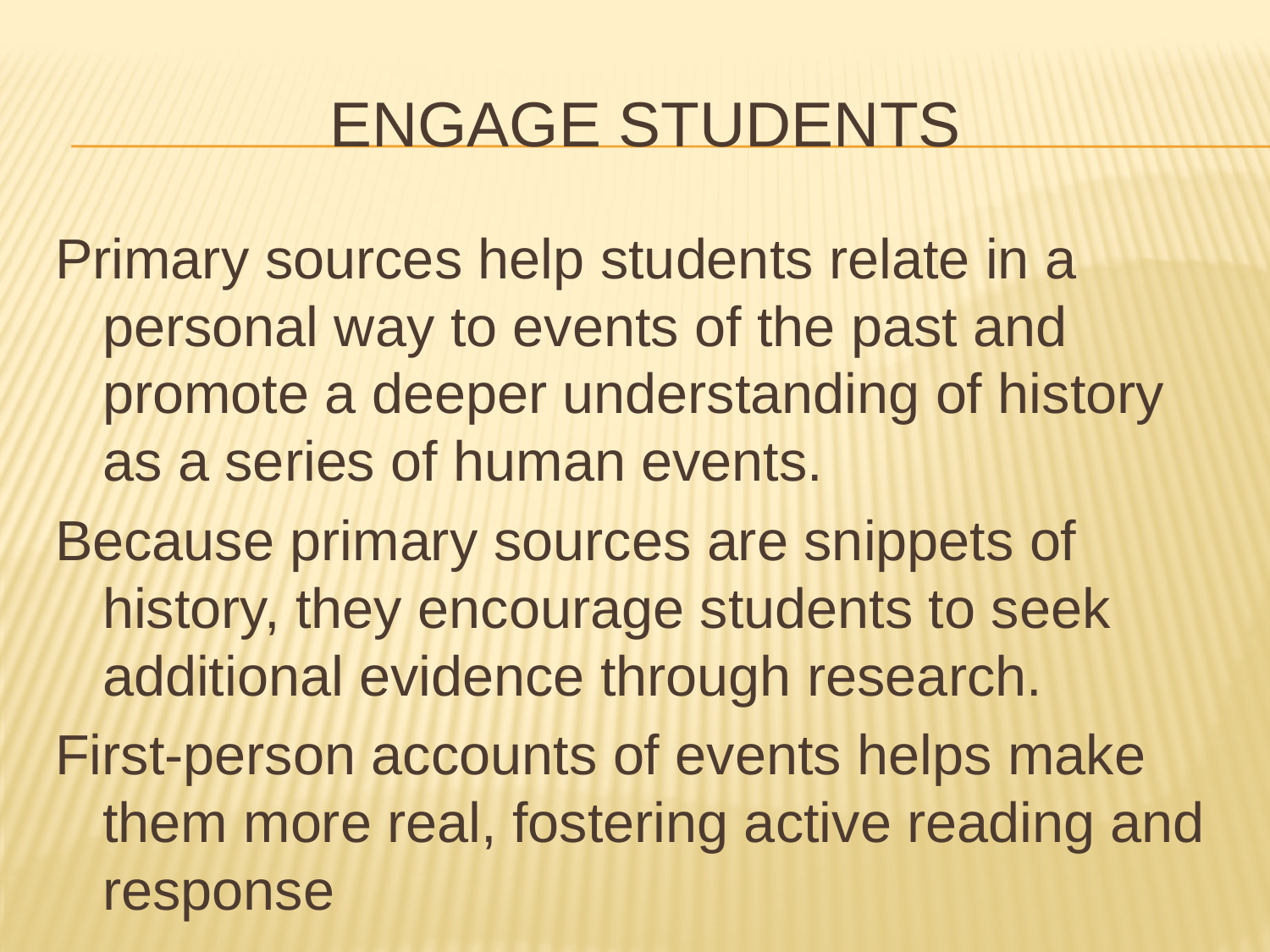

# Engage students
Primary sources help students relate in a personal way to events of the past and promote a deeper understanding of history as a series of human events.
Because primary sources are snippets of history, they encourage students to seek additional evidence through research.
First-person accounts of events helps make them more real, fostering active reading and response